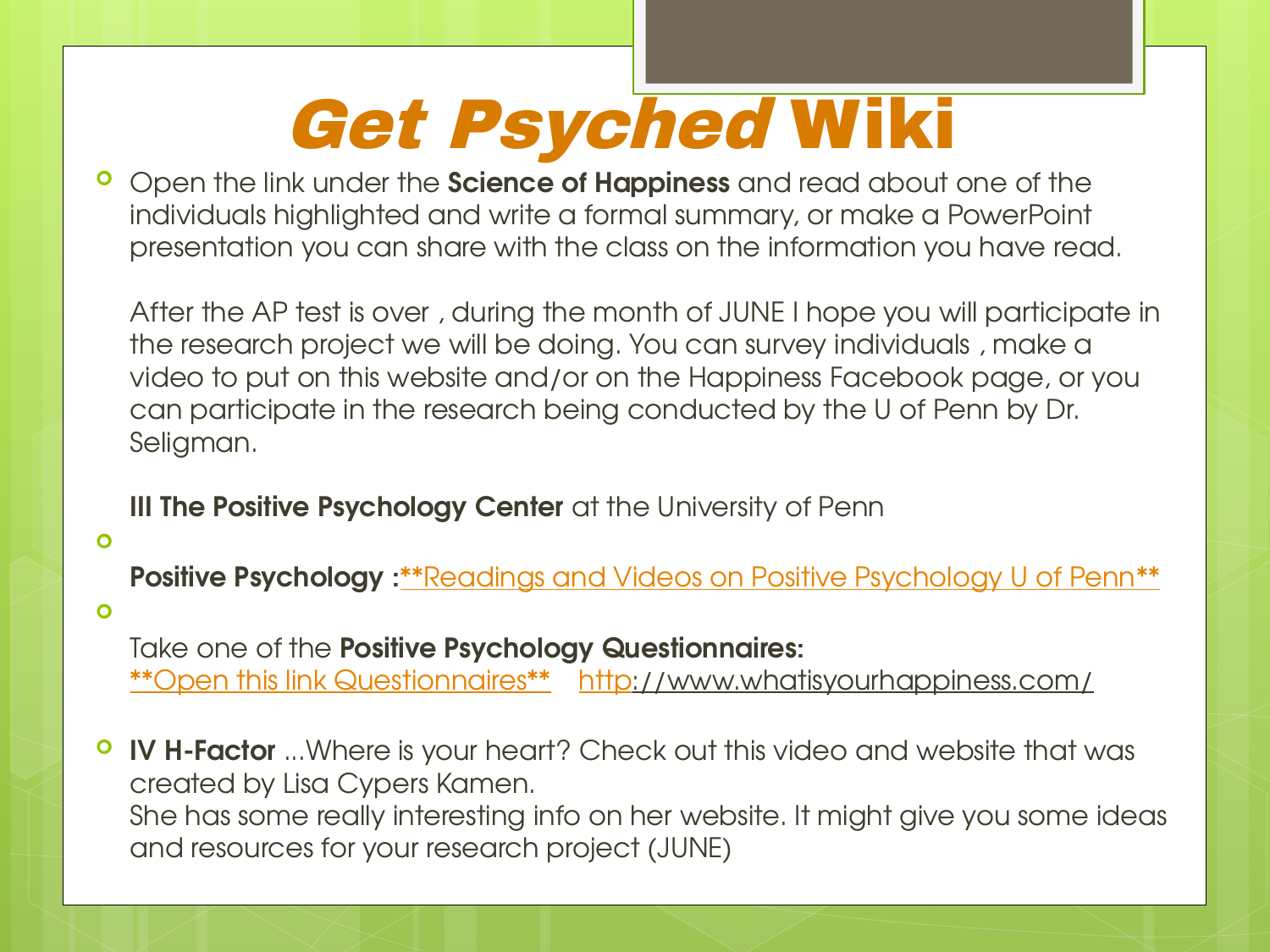

# Get Psyched Wiki
Open the link under the Science of Happiness and read about one of the individuals highlighted and write a formal summary, or make a PowerPoint presentation you can share with the class on the information you have read.
After the AP test is over , during the month of JUNE I hope you will participate in the research project we will be doing. You can survey individuals , make a video to put on this website and/or on the Happiness Facebook page, or you can participate in the research being conducted by the U of Penn by Dr. Seligman.
III The Positive Psychology Center at the University of Penn
Positive Psychology :**Readings and Videos on Positive Psychology U of Penn**
Take one of the Positive Psychology Questionnaires:**Open this link Questionnaires**﻿    http://www.whatisyourhappiness.com/
IV H-Factor ...Where is your heart? Check out this video and website that was created by Lisa Cypers Kamen.
She has some really interesting info on her website. It might give you some ideas and resources for your research project (JUNE)